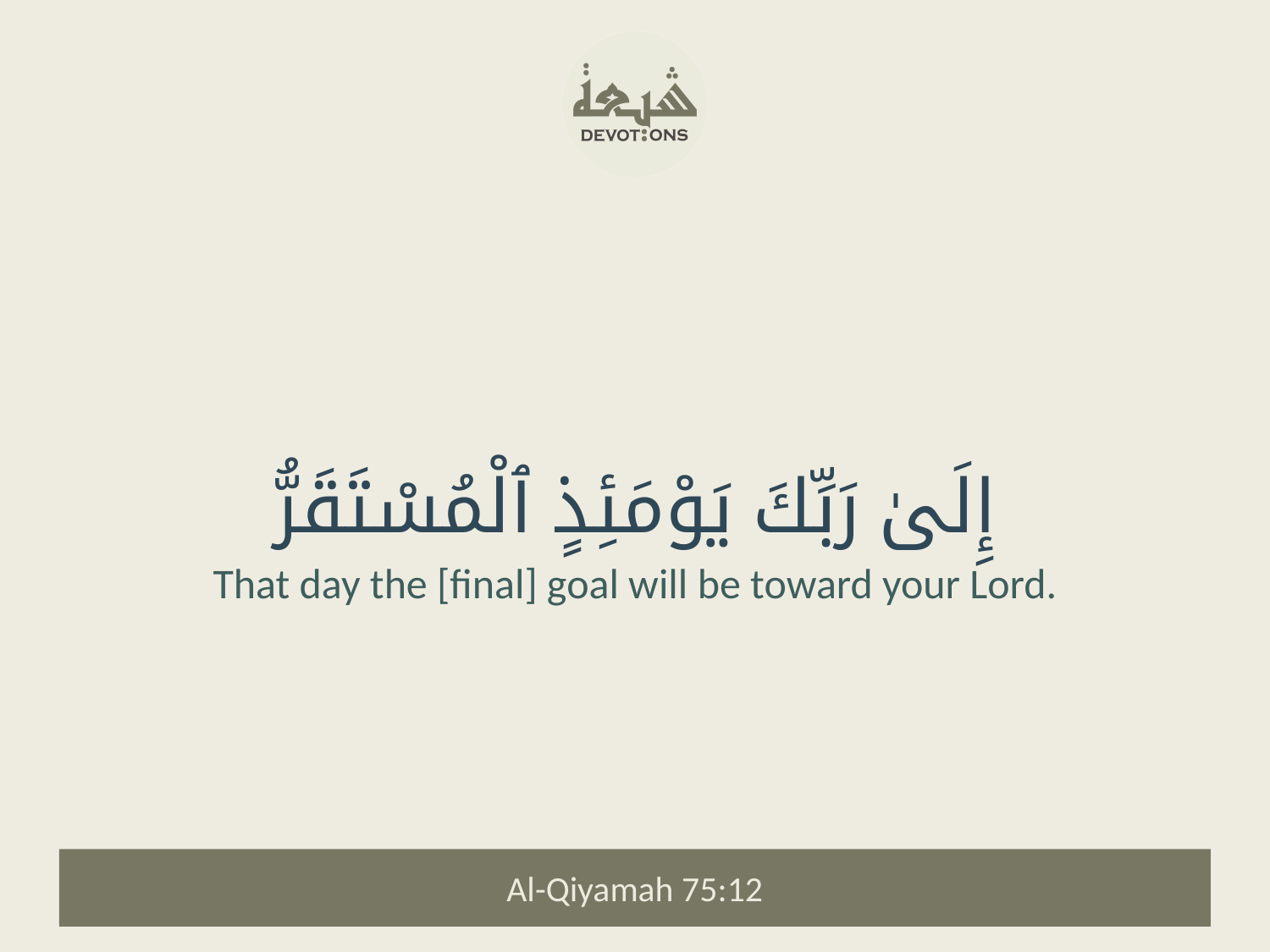

إِلَىٰ رَبِّكَ يَوْمَئِذٍ ٱلْمُسْتَقَرُّ
That day the [final] goal will be toward your Lord.
Al-Qiyamah 75:12